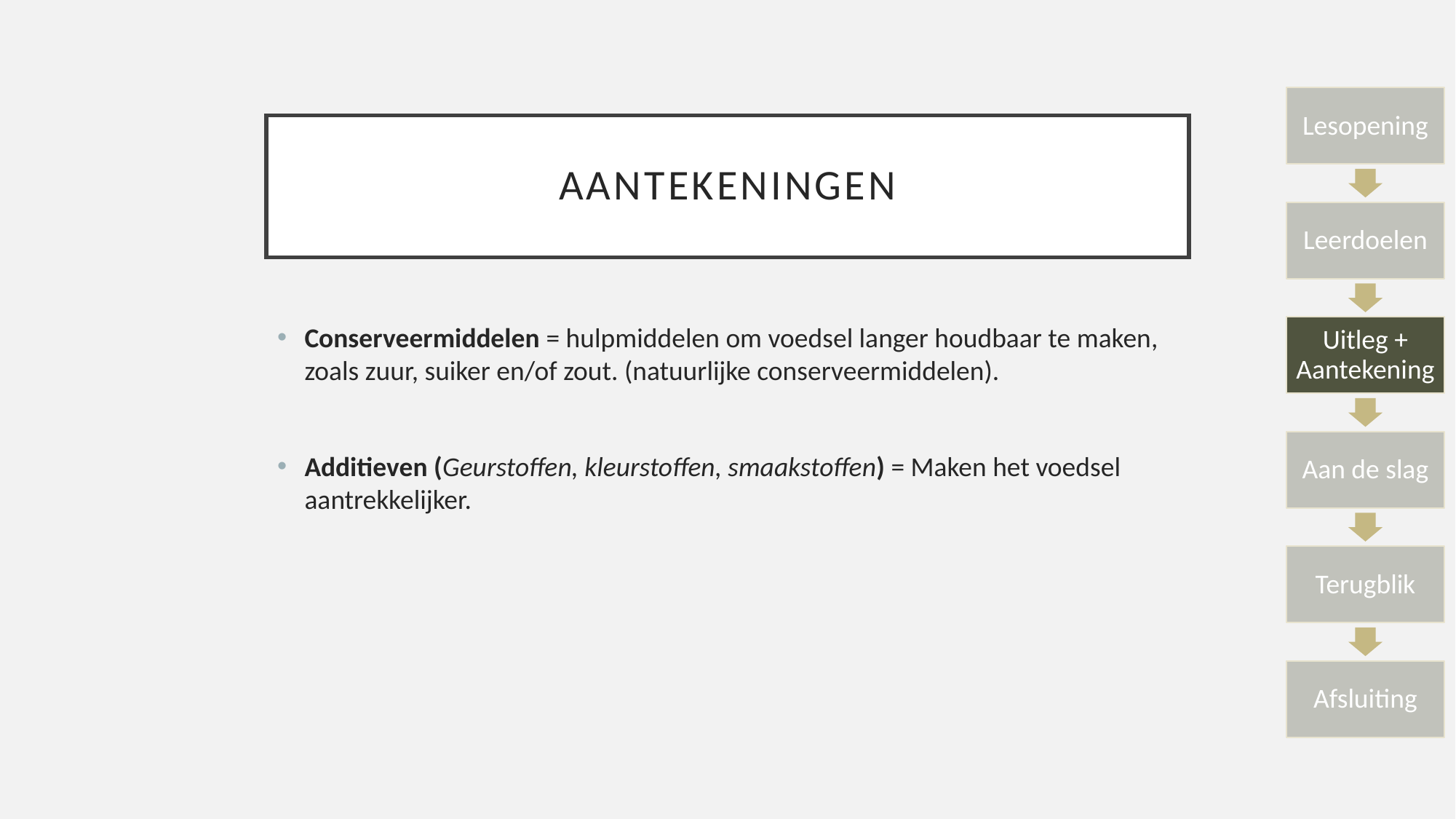

Lesopening

Leerdoelen

Uitleg + Aantekening

Aan de slag

Terugblik

Afsluiting
# Aantekeningen
Conserveermiddelen = hulpmiddelen om voedsel langer houdbaar te maken, zoals zuur, suiker en/of zout. (natuurlijke conserveermiddelen).

Additieven (Geurstoffen, kleurstoffen, smaakstoffen) = Maken het voedsel aantrekkelijker.